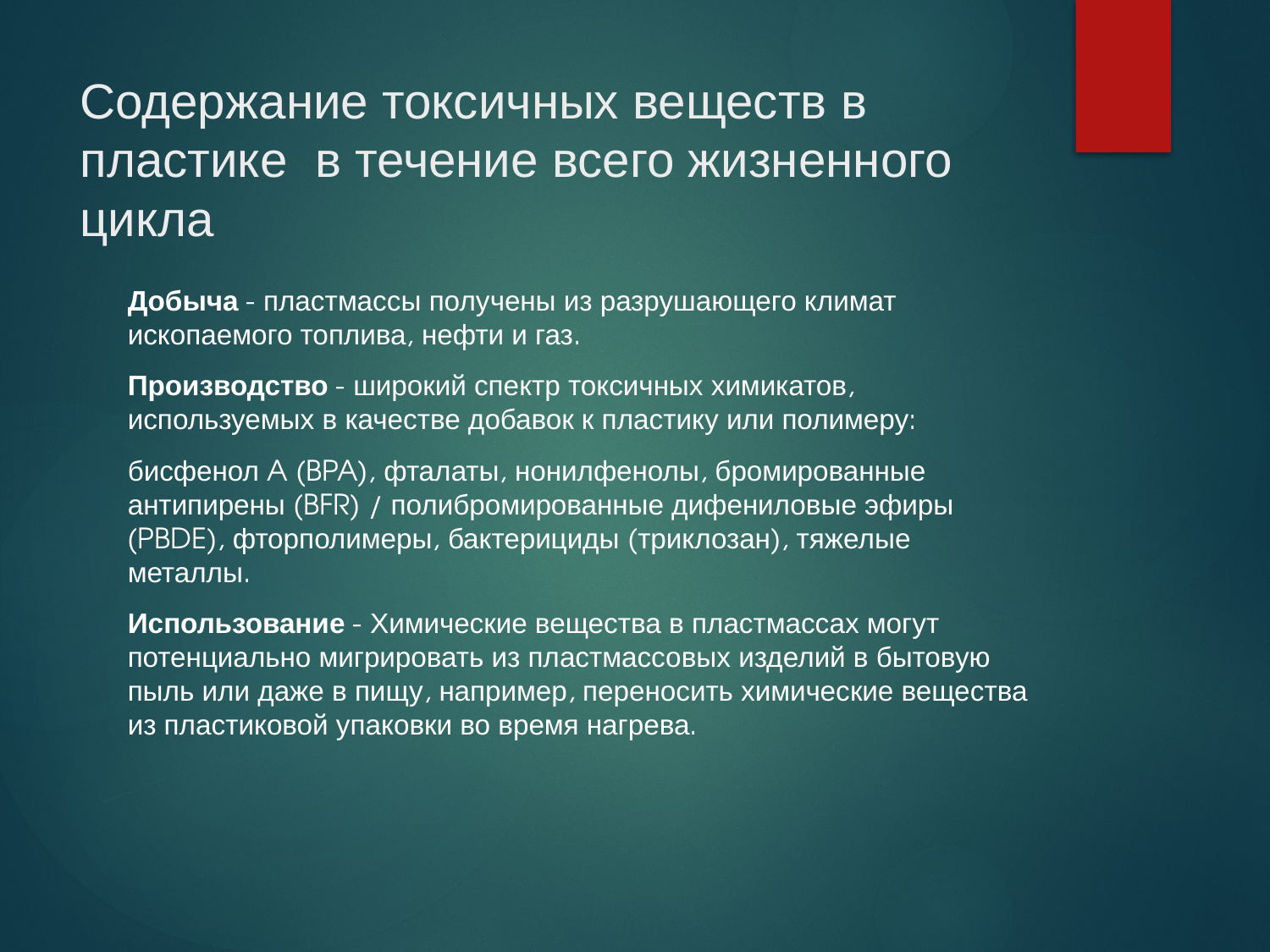

# Содержание токсичных веществ в пластике  в течение всего жизненного цикла
Добыча - пластмассы получены из разрушающего климат ископаемого топлива, нефти и газ.
Производство - широкий спектр токсичных химикатов, используемых в качестве добавок к пластику или полимеру:
бисфенол A (BPA), фталаты, нонилфенолы, бромированные антипирены (BFR) / полибромированные дифениловые эфиры (PBDE), фторполимеры, бактерициды (триклозан), тяжелые металлы.
Использование - Химические вещества в пластмассах могут потенциально мигрировать из пластмассовых изделий в бытовую пыль или даже в пищу, например, переносить химические вещества из пластиковой упаковки во время нагрева.